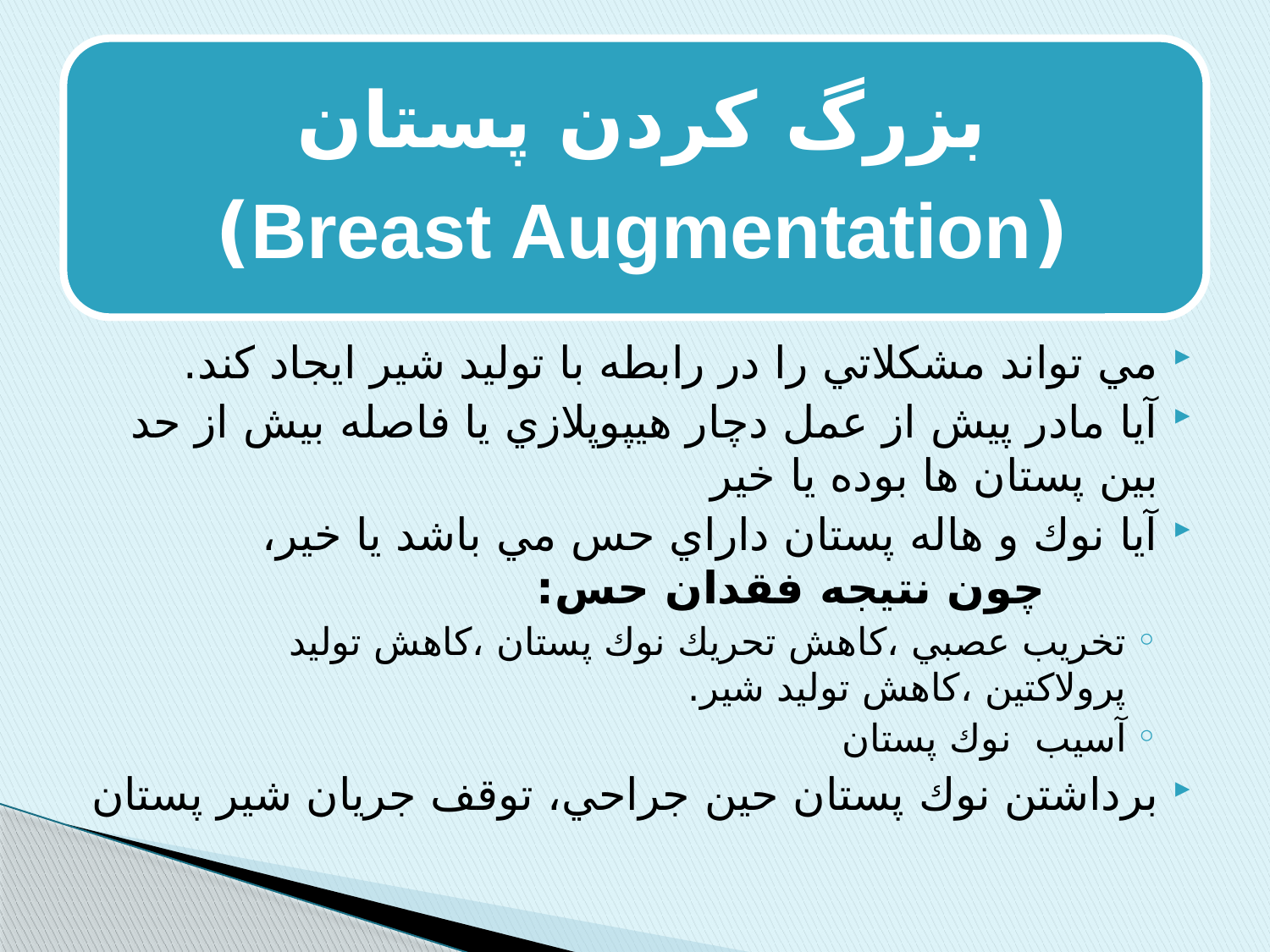

بزرگ كردن پستان
(Breast Augmentation)
مي تواند مشكلاتي را در رابطه با توليد شير ايجاد كند.
آيا مادر پيش از عمل دچار هيپوپلازي يا فاصله بيش از حد بين پستان ها بوده يا خير
آيا نوك و هاله پستان داراي حس مي باشد يا خير،                     چون نتیجه فقدان حس:
تخريب عصبي ،كاهش تحريك نوك پستان ،كاهش توليد پرولاكتين ،كاهش توليد شير.
آسيب  نوك پستان
برداشتن نوك پستان حين جراحي، توقف جريان شير پستان